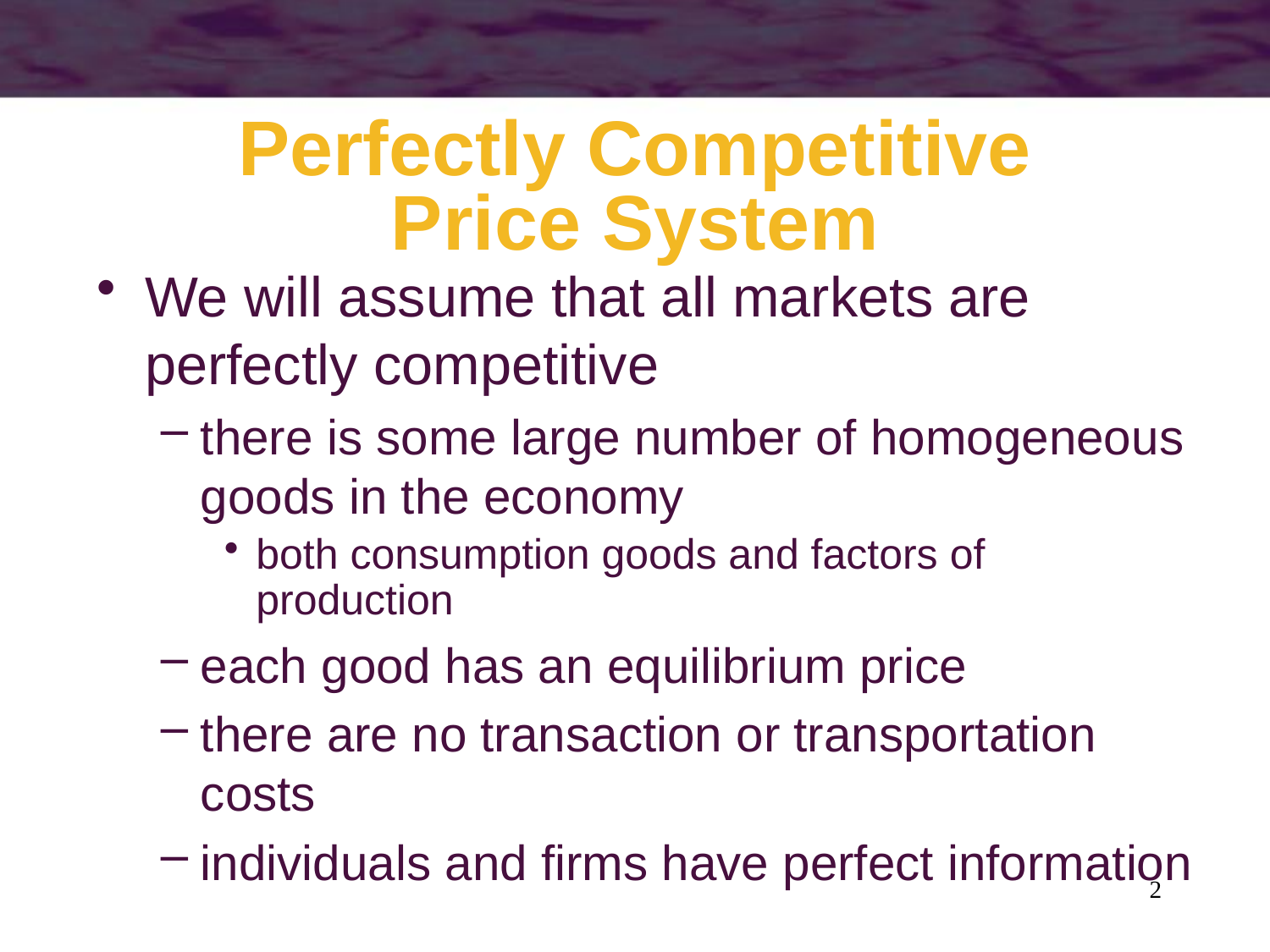

# Perfectly Competitive Price System
We will assume that all markets are perfectly competitive
there is some large number of homogeneous goods in the economy
both consumption goods and factors of production
each good has an equilibrium price
there are no transaction or transportation costs
individuals and firms have perfect information
2